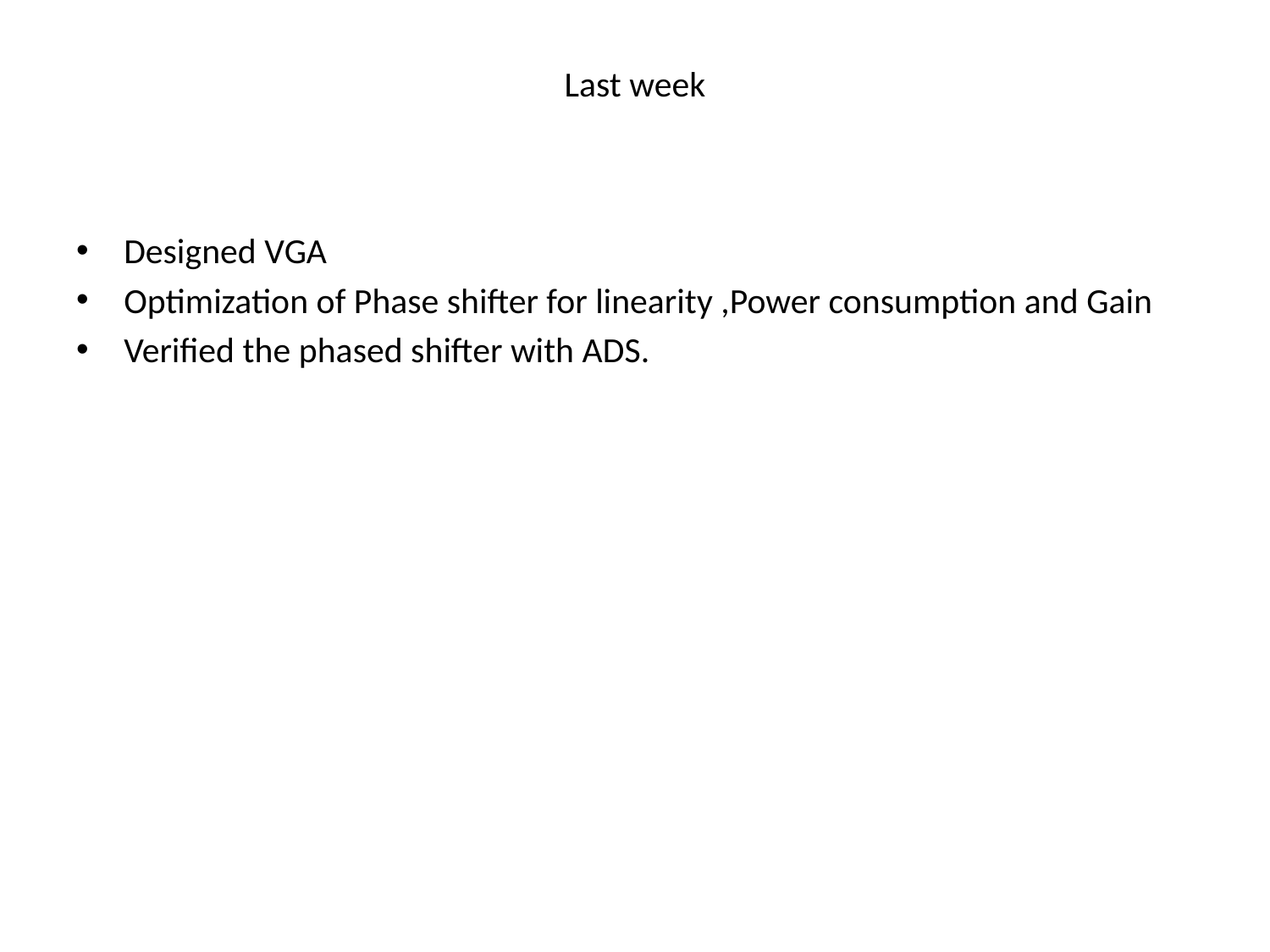

# Last week
Designed VGA
Optimization of Phase shifter for linearity ,Power consumption and Gain
Verified the phased shifter with ADS.